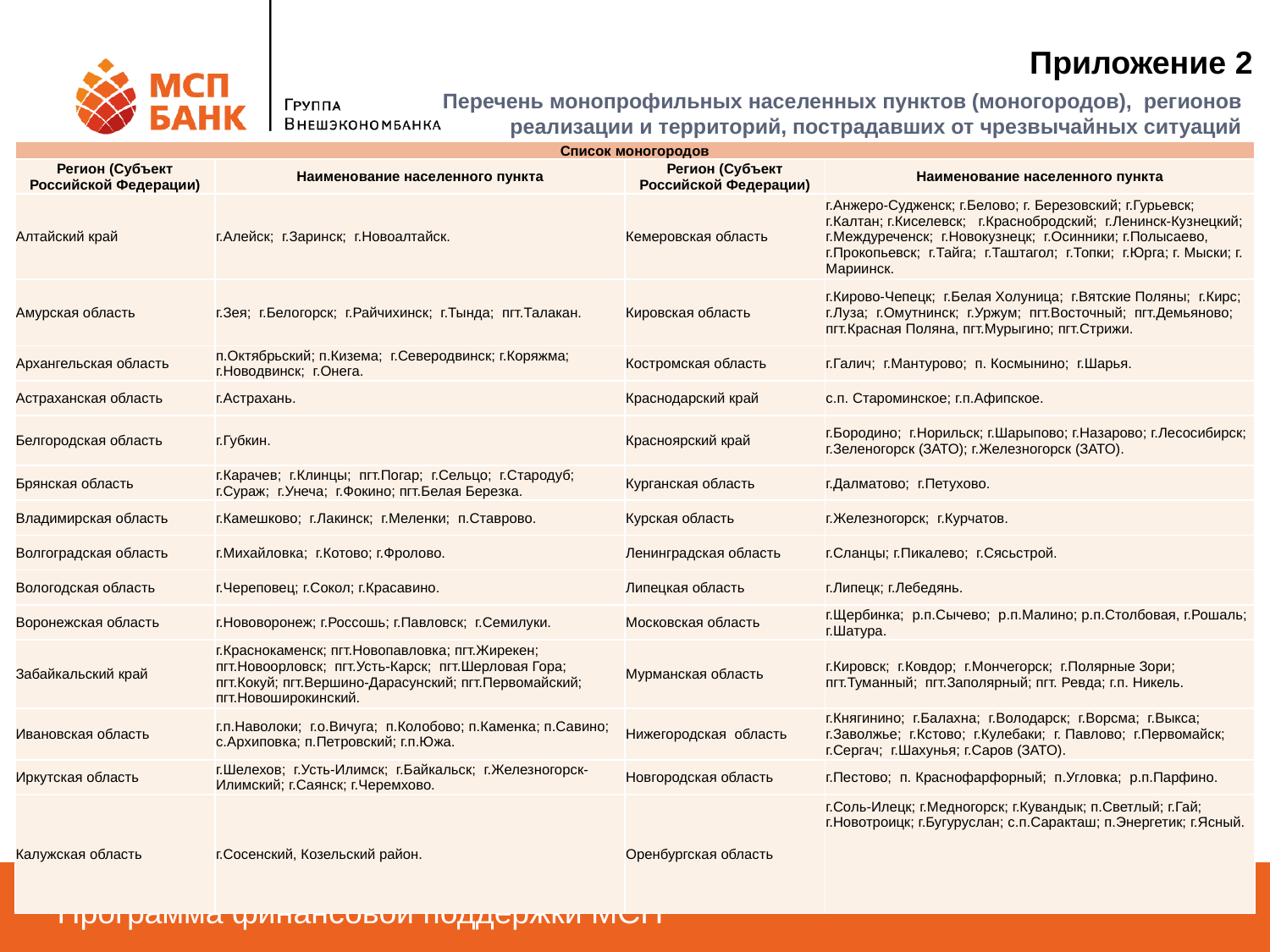

Приложение 2
Перечень монопрофильных населенных пунктов (моногородов),  регионов реализации и территорий, пострадавших от чрезвычайных ситуаций
| Список моногородов |  |  |  |
| --- | --- | --- | --- |
| Регион (Субъект Российской Федерации) | Наименование населенного пункта | Регион (Субъект Российской Федерации) | Наименование населенного пункта |
| Алтайский край | г.Алейск; г.Заринск; г.Новоалтайск. | Кемеровская область | г.Анжеро-Судженск; г.Белово; г. Березовский; г.Гурьевск; г.Калтан; г.Киселевск; г.Краснобродский; г.Ленинск-Кузнецкий; г.Междуреченск; г.Новокузнецк; г.Осинники; г.Полысаево, г.Прокопьевск; г.Тайга; г.Таштагол; г.Топки; г.Юрга; г. Мыски; г. Мариинск. |
| Амурская область | г.Зея; г.Белогорск; г.Райчихинск; г.Тында; пгт.Талакан. | Кировская область | г.Кирово-Чепецк; г.Белая Холуница; г.Вятские Поляны; г.Кирс; г.Луза; г.Омутнинск; г.Уржум; пгт.Восточный; пгт.Демьяново; пгт.Красная Поляна, пгт.Мурыгино; пгт.Стрижи. |
| Архангельская область | п.Октябрьский; п.Кизема; г.Северодвинск; г.Коряжма; г.Новодвинск; г.Онега. | Костромская область | г.Галич; г.Мантурово; п. Космынино; г.Шарья. |
| Астраханская область | г.Астрахань. | Краснодарский край | с.п. Староминское; г.п.Афипское. |
| Белгородская область | г.Губкин. | Красноярский край | г.Бородино; г.Норильск; г.Шарыпово; г.Назарово; г.Лесосибирск; г.Зеленогорск (ЗАТО); г.Железногорск (ЗАТО). |
| Брянская область | г.Карачев; г.Клинцы; пгт.Погар; г.Сельцо; г.Стародуб; г.Сураж; г.Унеча; г.Фокино; пгт.Белая Березка. | Курганская область | г.Далматово; г.Петухово. |
| Владимирская область | г.Камешково; г.Лакинск; г.Меленки; п.Ставрово. | Курская область | г.Железногорск; г.Курчатов. |
| Волгоградская область | г.Михайловка; г.Котово; г.Фролово. | Ленинградская область | г.Сланцы; г.Пикалево; г.Сясьстрой. |
| Вологодская область | г.Череповец; г.Сокол; г.Красавино. | Липецкая область | г.Липецк; г.Лебедянь. |
| Воронежская область | г.Нововоронеж; г.Россошь; г.Павловск; г.Семилуки. | Московская область | г.Щербинка; р.п.Сычево; р.п.Малино; р.п.Столбовая, г.Рошаль; г.Шатура. |
| Забайкальский край | г.Краснокаменск; пгт.Новопавловка; пгт.Жирекен; пгт.Новоорловск; пгт.Усть-Карск; пгт.Шерловая Гора; пгт.Кокуй; пгт.Вершино-Дарасунский; пгт.Первомайский; пгт.Новоширокинский. | Мурманская область | г.Кировск; г.Ковдор; г.Мончегорск; г.Полярные Зори; пгт.Туманный; пгт.Заполярный; пгт. Ревда; г.п. Никель. |
| Ивановская область | г.п.Наволоки; г.о.Вичуга; п.Колобово; п.Каменка; п.Савино; с.Архиповка; п.Петровский; г.п.Южа. | Нижегородская область | г.Княгинино; г.Балахна; г.Володарск; г.Ворсма; г.Выкса; г.Заволжье; г.Кстово; г.Кулебаки; г. Павлово; г.Первомайск; г.Сергач; г.Шахунья; г.Саров (ЗАТО). |
| Иркутская область | г.Шелехов; г.Усть-Илимск; г.Байкальск; г.Железногорск-Илимский; г.Саянск; г.Черемхово. | Новгородская область | г.Пестово; п. Краснофарфорный; п.Угловка; р.п.Парфино. |
| Калужская область | г.Сосенский, Козельский район. | Оренбургская область | г.Соль-Илецк; г.Медногорск; г.Кувандык; п.Светлый; г.Гай; г.Новотроицк; г.Бугуруслан; с.п.Саракташ; п.Энергетик; г.Ясный. |
#
7